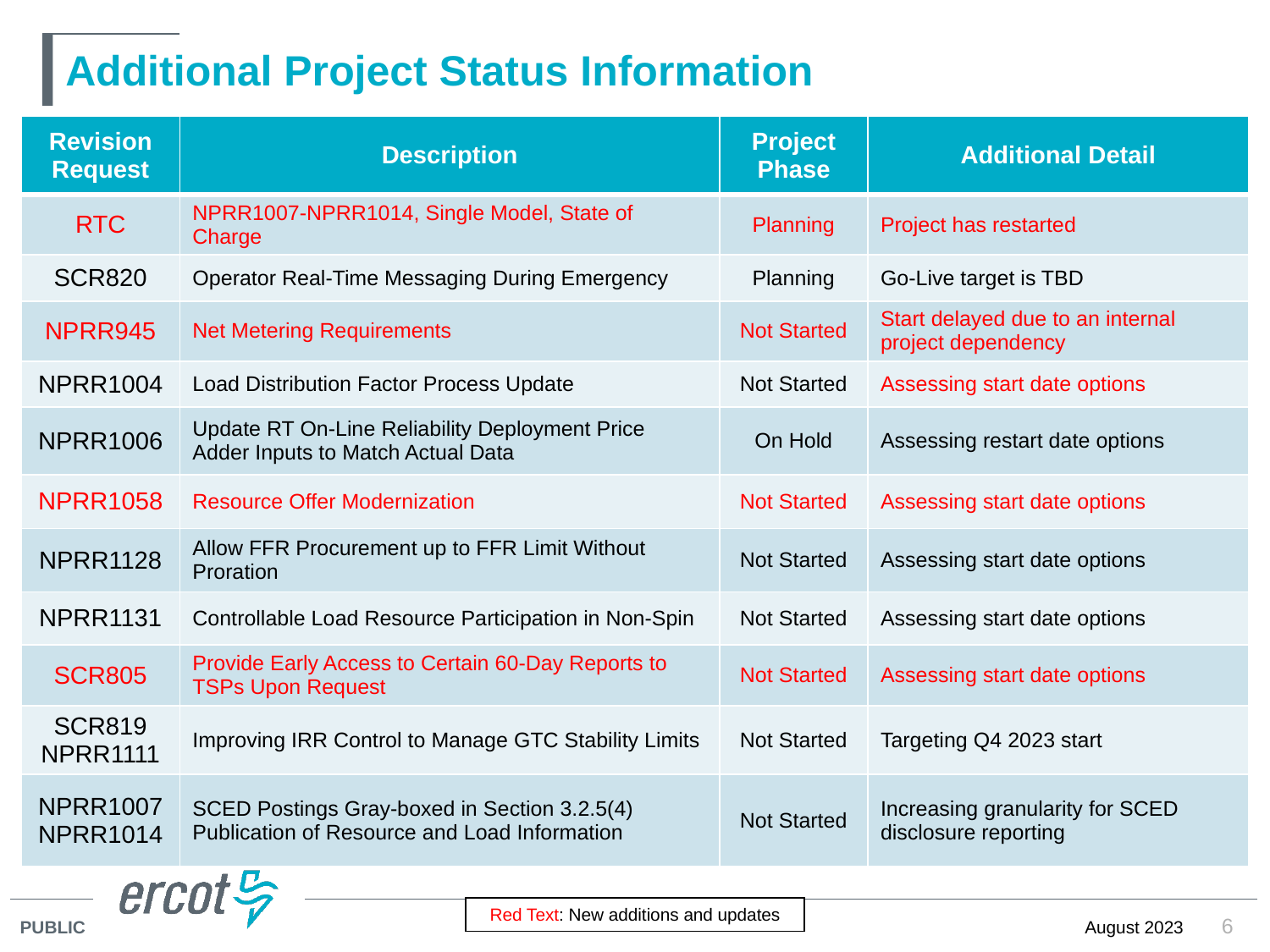

# Additional Project Status Information
| Revision Request | Description | Project Phase | Additional Detail |
| --- | --- | --- | --- |
| RTC | NPRR1007-NPRR1014, Single Model, State of Charge | Planning | Project has restarted |
| SCR820 | Operator Real-Time Messaging During Emergency | Planning | Go-Live target is TBD |
| NPRR945 | Net Metering Requirements | Not Started | Start delayed due to an internal project dependency |
| NPRR1004 | Load Distribution Factor Process Update | Not Started | Assessing start date options |
| NPRR1006 | Update RT On-Line Reliability Deployment Price Adder Inputs to Match Actual Data | On Hold | Assessing restart date options |
| NPRR1058 | Resource Offer Modernization | Not Started | Assessing start date options |
| NPRR1128 | Allow FFR Procurement up to FFR Limit Without Proration | Not Started | Assessing start date options |
| NPRR1131 | Controllable Load Resource Participation in Non-Spin | Not Started | Assessing start date options |
| SCR805 | Provide Early Access to Certain 60-Day Reports to TSPs Upon Request | Not Started | Assessing start date options |
| SCR819 NPRR1111 | Improving IRR Control to Manage GTC Stability Limits | Not Started | Targeting Q4 2023 start |
| NPRR1007 NPRR1014 | SCED Postings Gray-boxed in Section 3.2.5(4) Publication of Resource and Load Information | Not Started | Increasing granularity for SCED disclosure reporting |
Red Text: New additions and updates
6